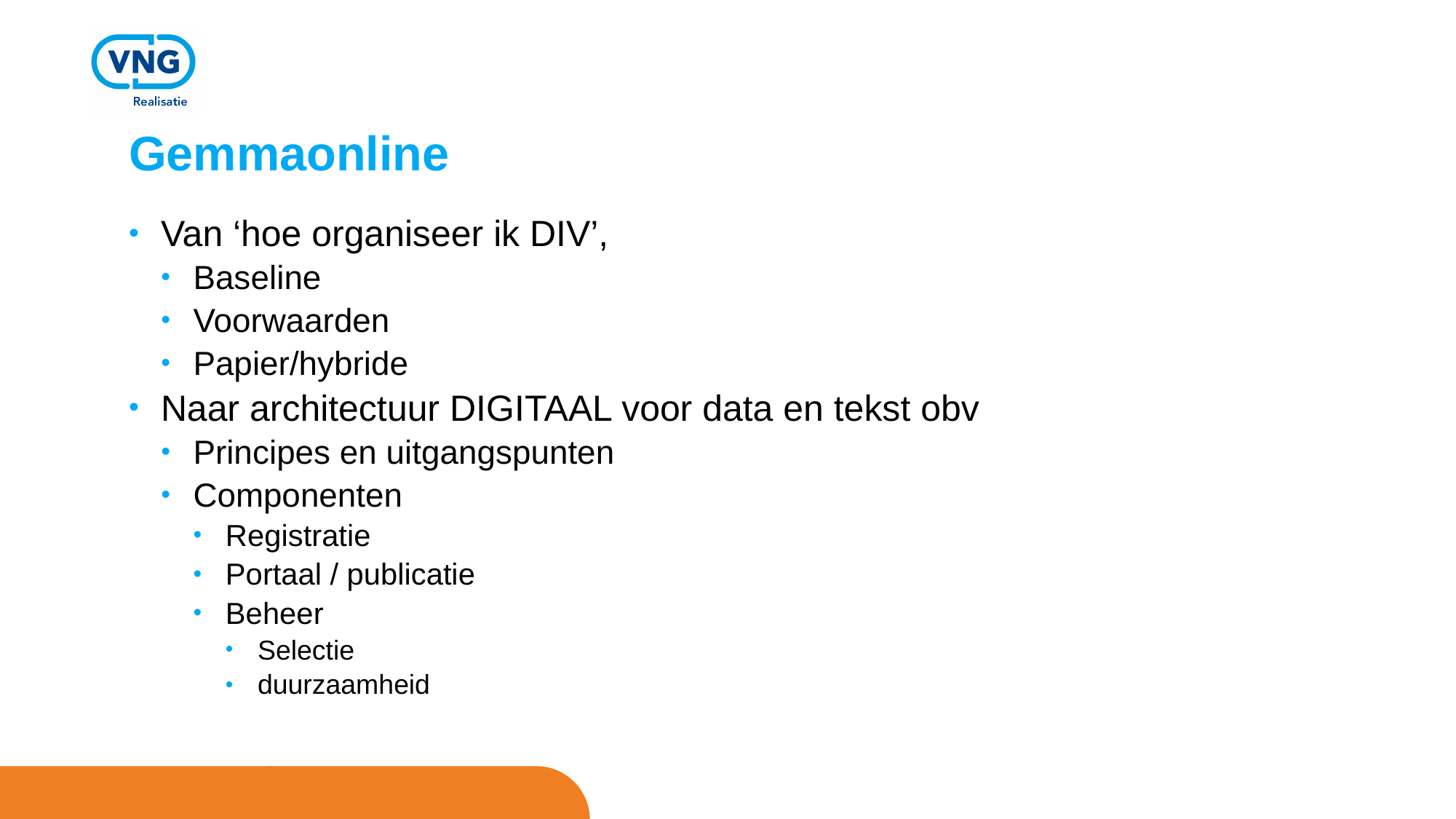

# Gemmaonline
Van ‘hoe organiseer ik DIV’,
Baseline
Voorwaarden
Papier/hybride
Naar architectuur DIGITAAL voor data en tekst obv
Principes en uitgangspunten
Componenten
Registratie
Portaal / publicatie
Beheer
Selectie
duurzaamheid